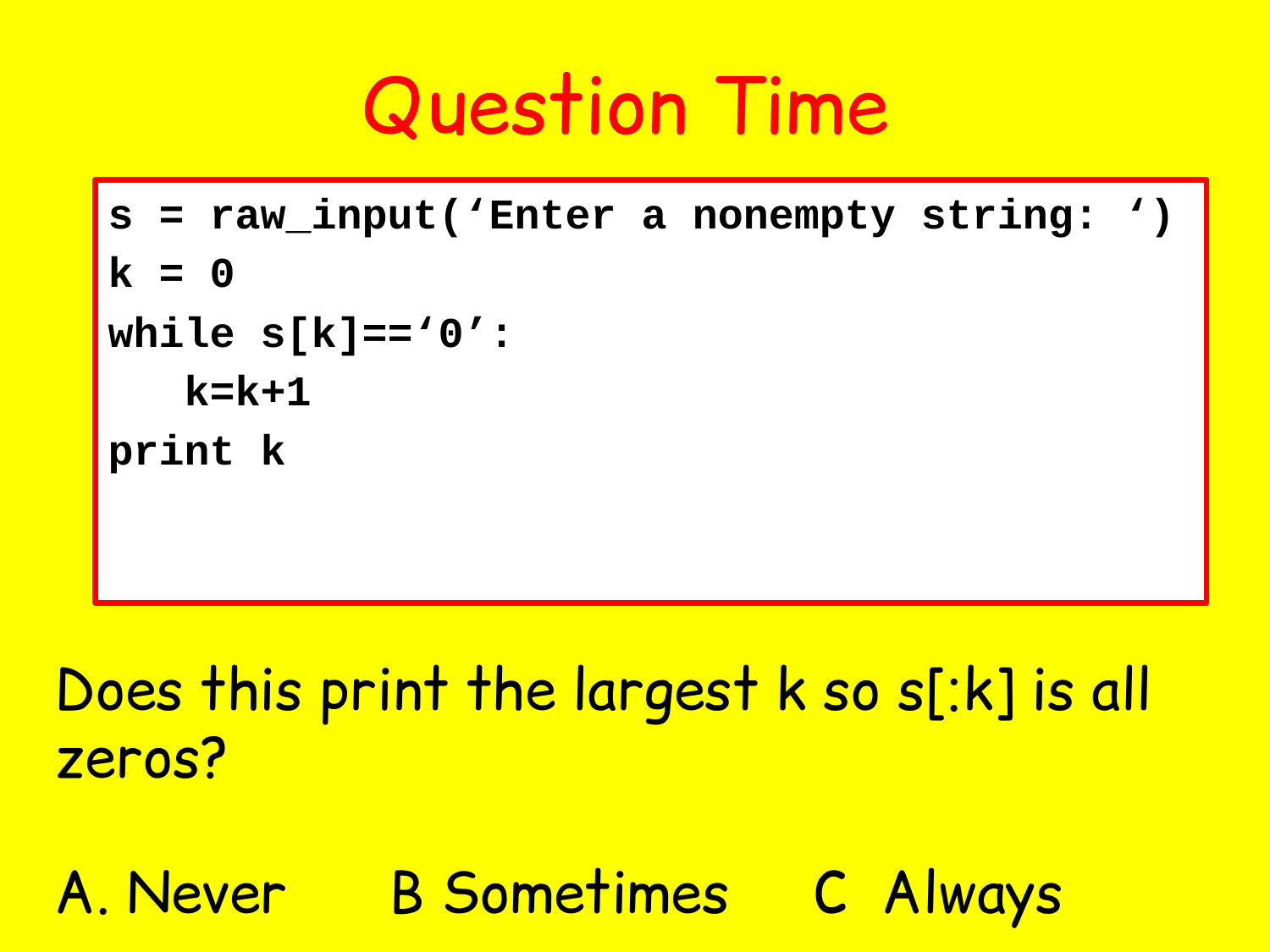

# Question Time
s = raw_input(‘Enter a nonempty string: ‘)
k = 0
while s[k]==‘0’:
   k=k+1
print k

Does this print the largest k so s[:k] is all
zeros?

Never      B Sometimes     C  Always